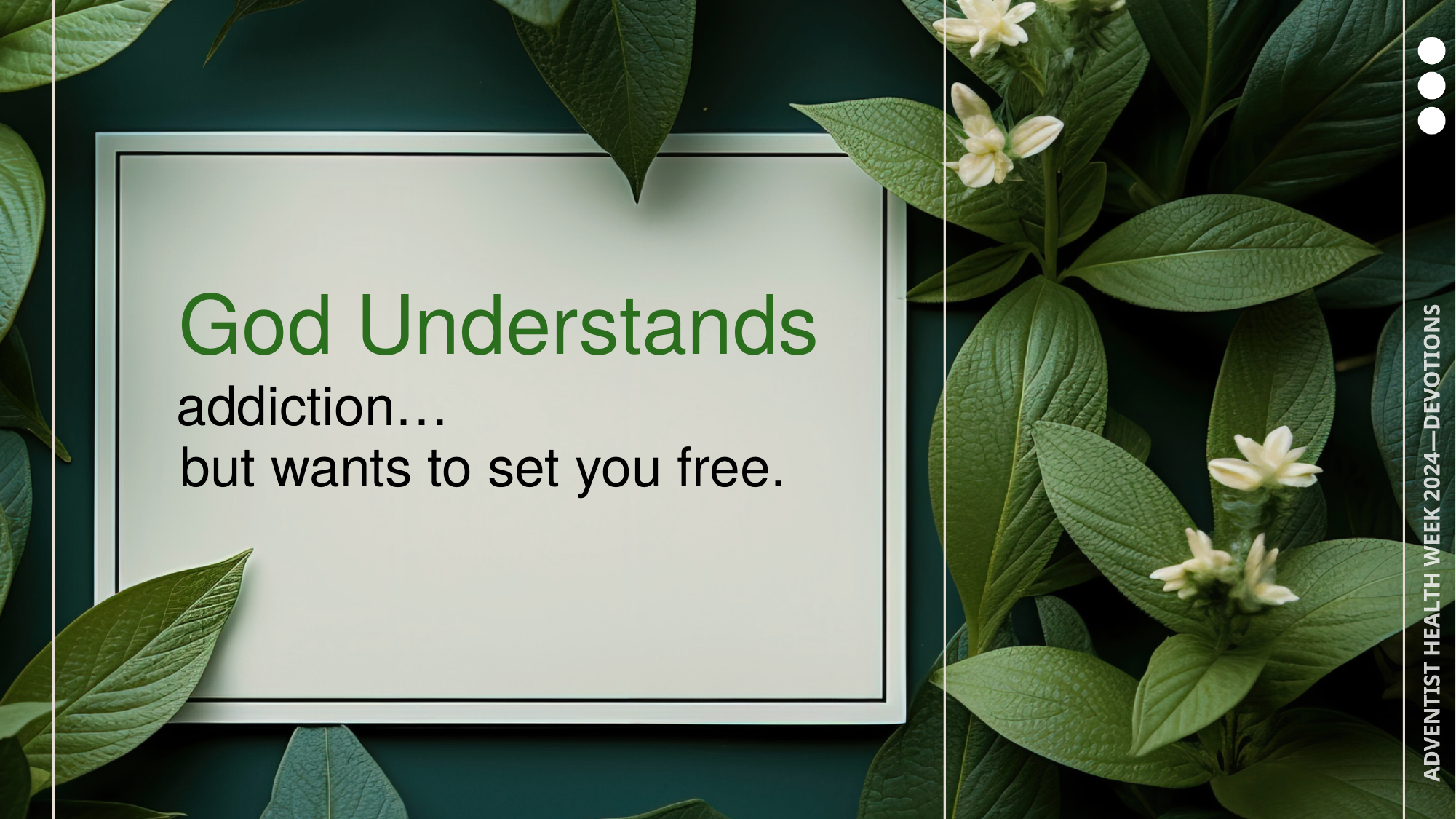

God Understands
addiction…
but wants to set you free.